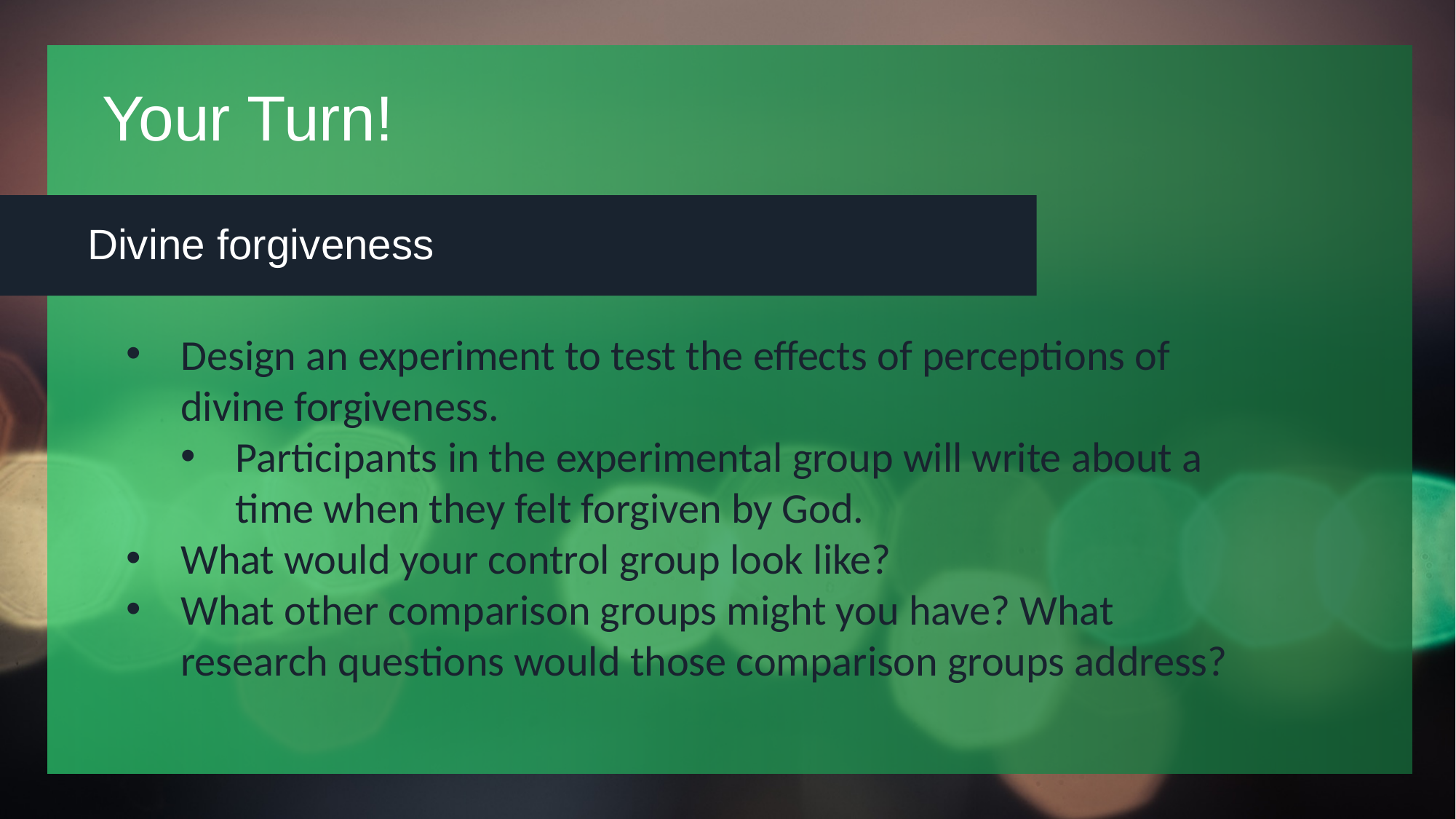

# Your Turn!
Divine forgiveness
Design an experiment to test the effects of perceptions of divine forgiveness.
Participants in the experimental group will write about a time when they felt forgiven by God.
What would your control group look like?
What other comparison groups might you have? What research questions would those comparison groups address?